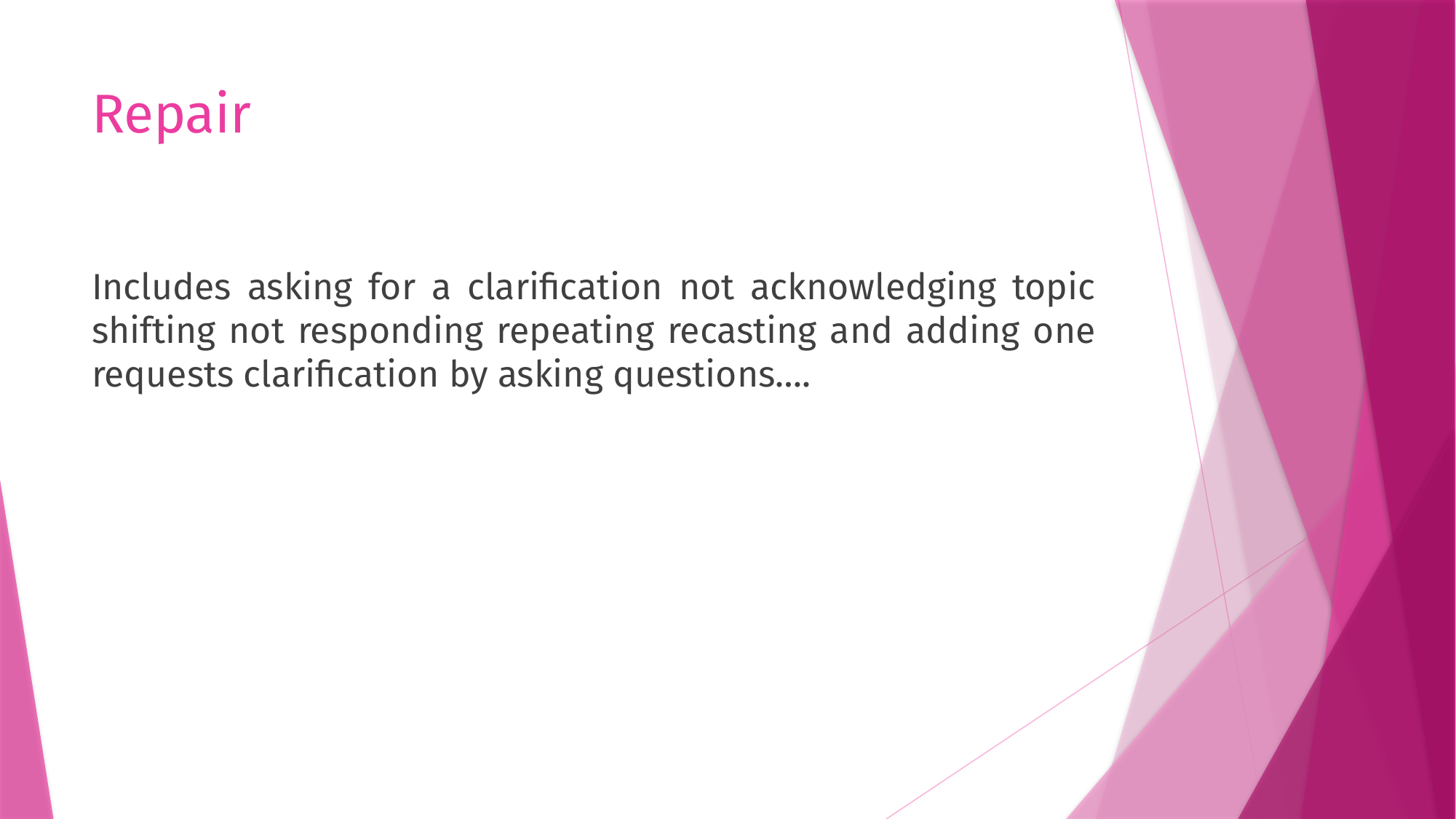

# Repair
Includes asking for a clarification not acknowledging topic shifting not responding repeating recasting and adding one requests clarification by asking questions….